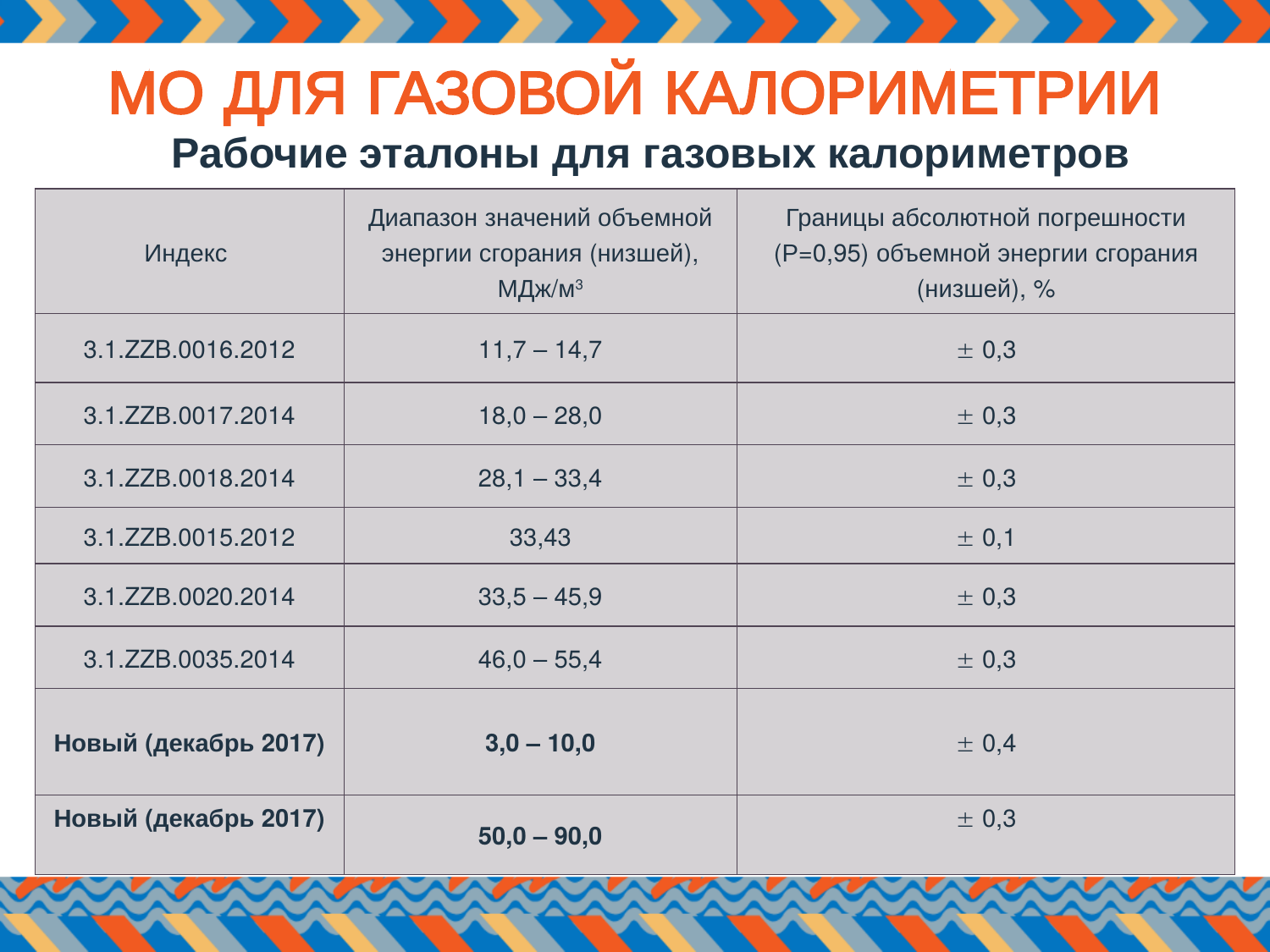

МО ДЛЯ ГАЗОВОЙ КАЛОРИМЕТРИИ
Рабочие эталоны для газовых калориметров
| Индекс | Диапазон значений объемной энергии сгорания (низшей), МДж/м3 | Границы абсолютной погрешности (Р=0,95) объемной энергии сгорания (низшей), % |
| --- | --- | --- |
| 3.1.ZZB.0016.2012 | 11,7 – 14,7 | ± 0,3 |
| 3.1.ZZВ.0017.2014 | 18,0 – 28,0 | ± 0,3 |
| 3.1.ZZВ.0018.2014 | 28,1 – 33,4 | ± 0,3 |
| 3.1.ZZB.0015.2012 | 33,43 | ± 0,1 |
| 3.1.ZZВ.0020.2014 | 33,5 – 45,9 | ± 0,3 |
| 3.1.ZZB.0035.2014 | 46,0 – 55,4 | ± 0,3 |
| Новый (декабрь 2017) | 3,0 – 10,0 | ± 0,4 |
| Новый (декабрь 2017) | 50,0 – 90,0 | ± 0,3 |